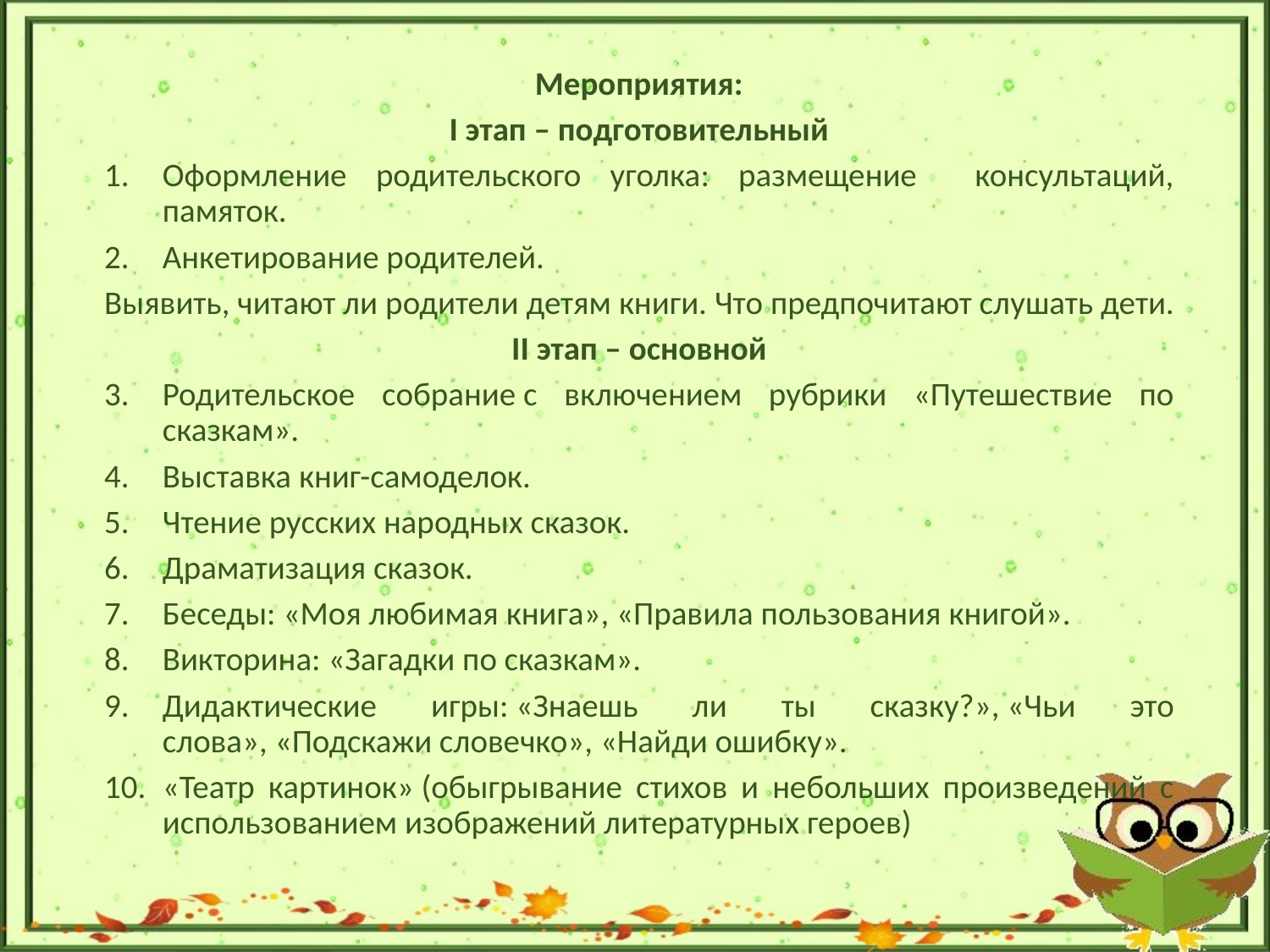

Мероприятия:
I этап – подготовительный
Оформление родительского уголка: размещение  консультаций, памяток.
Анкетирование родителей.
Выявить, читают ли родители детям книги. Что предпочитают слушать дети.
II этап – основной
Родительское собрание с включением рубрики «Путешествие по сказкам».
Выставка книг-самоделок.
Чтение русских народных сказок.
Драматизация сказок.
Беседы: «Моя любимая книга», «Правила пользования книгой».
Викторина: «Загадки по сказкам».
Дидактические игры: «Знаешь ли ты сказку?», «Чьи это слова», «Подскажи словечко», «Найди ошибку».
«Театр картинок» (обыгрывание стихов и небольших произведений с использованием изображений литературных героев)